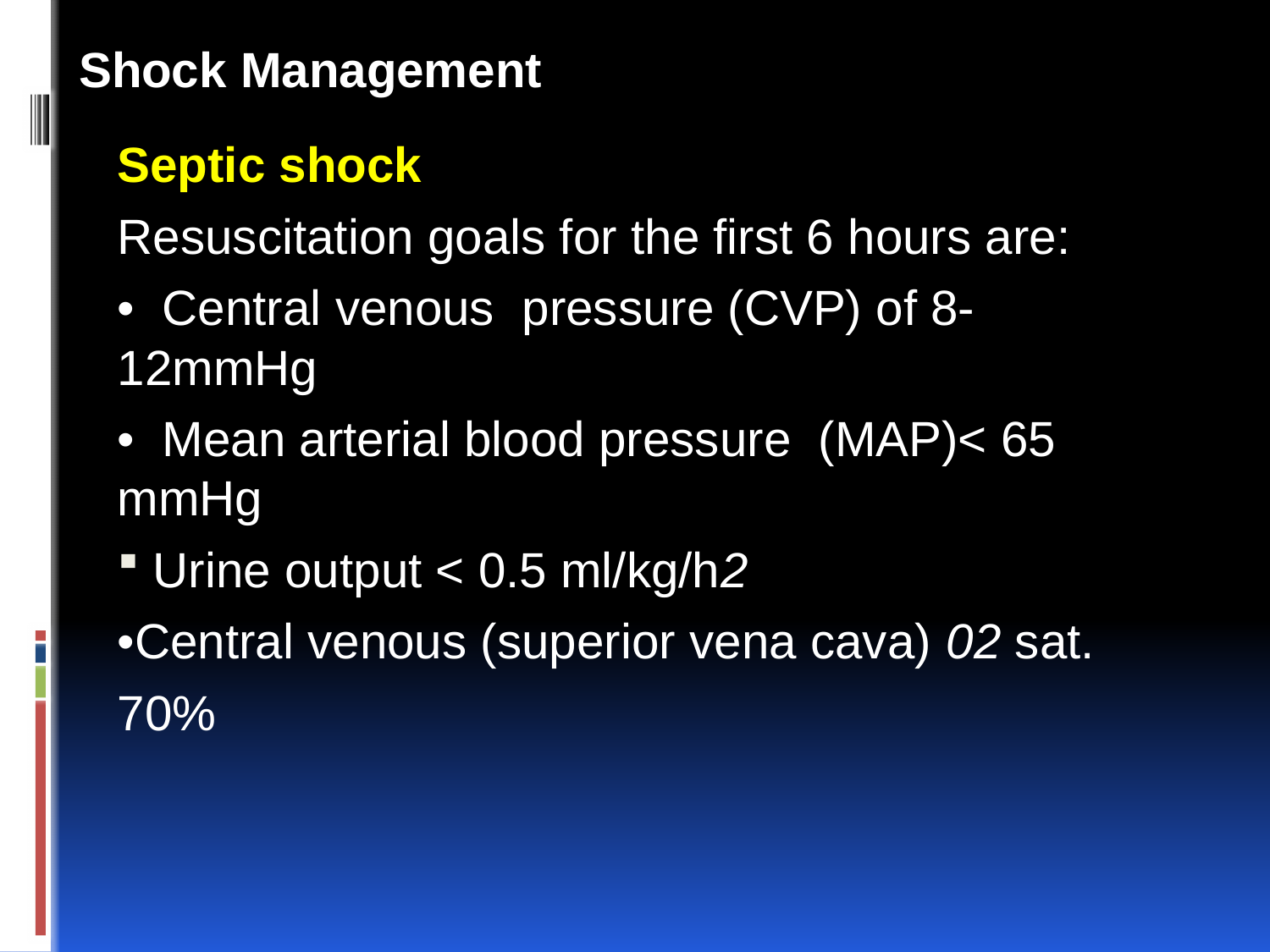

Shock Management
Septic shock
Resuscitation goals for the first 6 hours are:
•  Central venous  pressure (CVP) of 8-12mmHg
•  Mean arterial blood pressure  (MAP)< 65 mmHg
 Urine output < 0.5 ml/kg/h2
•Central venous (superior vena cava) 02 sat.
70%